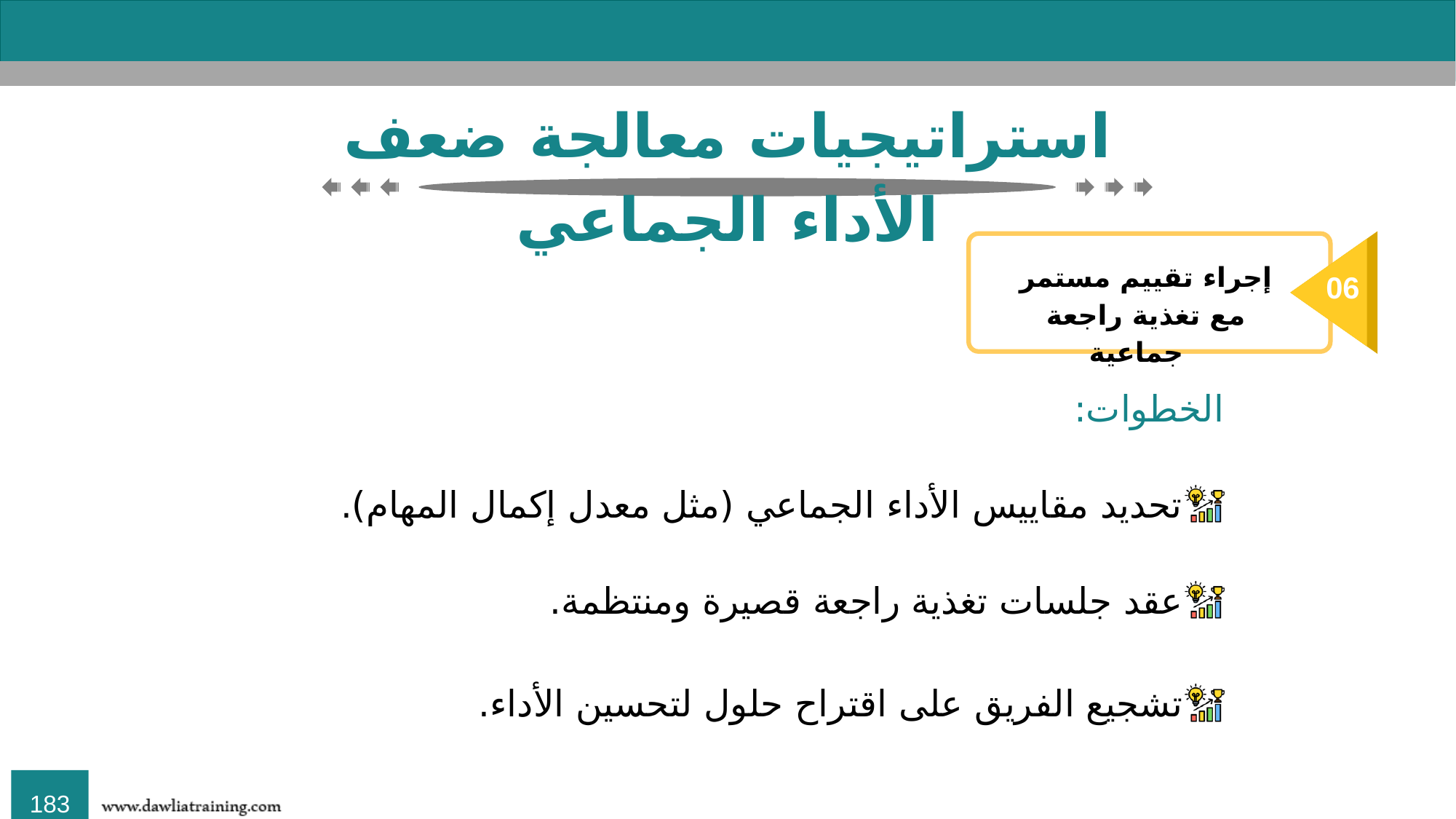

استراتيجيات معالجة ضعف الأداء الجماعي

إجراء تقييم مستمر مع تغذية راجعة جماعية
06
الخطوات:
تحديد مقاييس الأداء الجماعي (مثل معدل إكمال المهام).
عقد جلسات تغذية راجعة قصيرة ومنتظمة.
تشجيع الفريق على اقتراح حلول لتحسين الأداء.